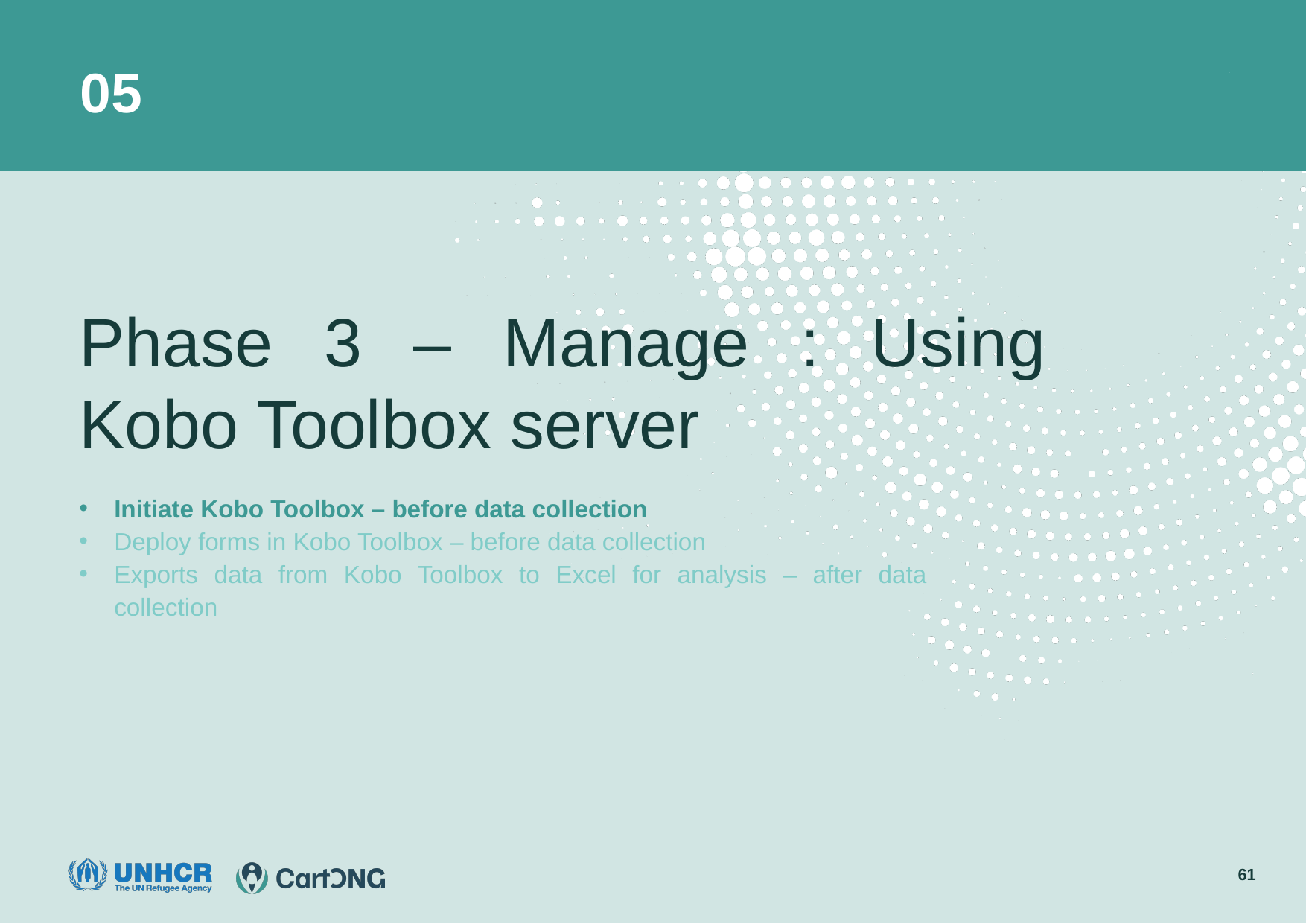

05
Phase 3 – Manage : Using Kobo Toolbox server
Initiate Kobo Toolbox – before data collection
Deploy forms in Kobo Toolbox – before data collection
Exports data from Kobo Toolbox to Excel for analysis – after data collection

61